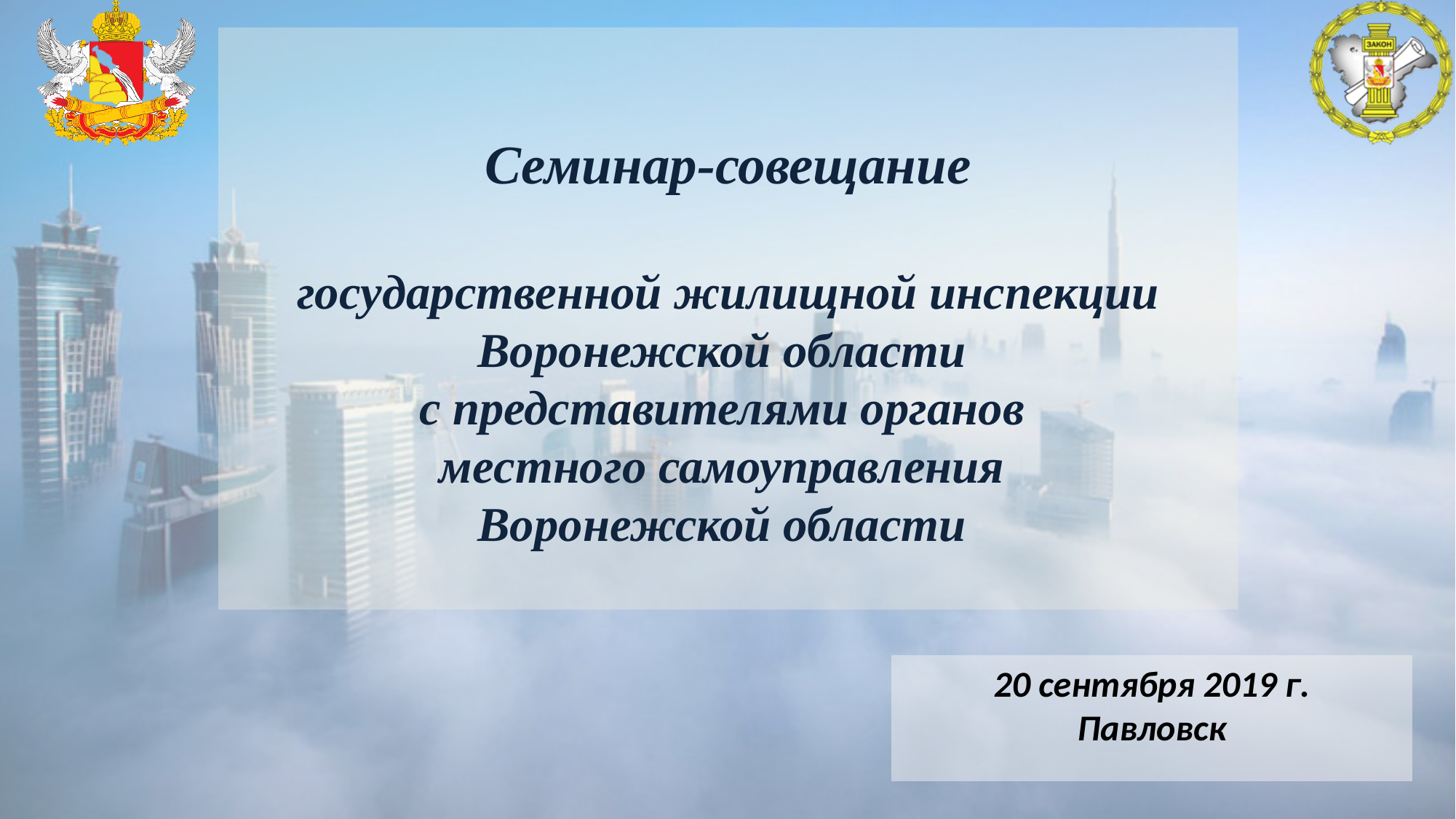

# Семинар-совещание государственной жилищной инспекции Воронежской области с представителями органов местного самоуправления Воронежской области
20 сентября 2019 г.
Павловск